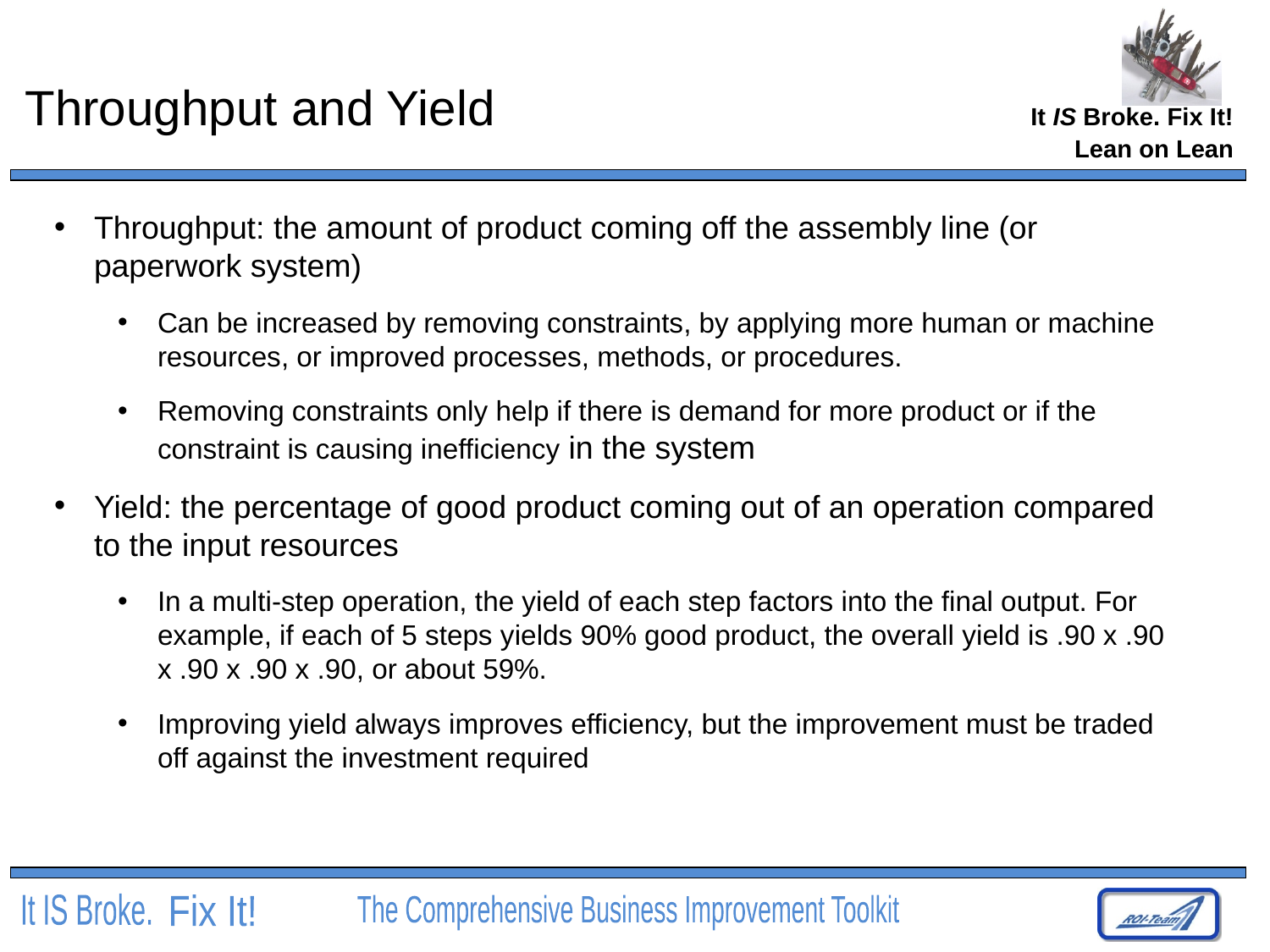

# Throughput and Yield
Lean on Lean
Throughput: the amount of product coming off the assembly line (or paperwork system)
Can be increased by removing constraints, by applying more human or machine resources, or improved processes, methods, or procedures.
Removing constraints only help if there is demand for more product or if the constraint is causing inefficiency in the system
Yield: the percentage of good product coming out of an operation compared to the input resources
In a multi-step operation, the yield of each step factors into the final output. For example, if each of 5 steps yields 90% good product, the overall yield is .90 x .90 x .90 x .90 x .90, or about 59%.
Improving yield always improves efficiency, but the improvement must be traded off against the investment required